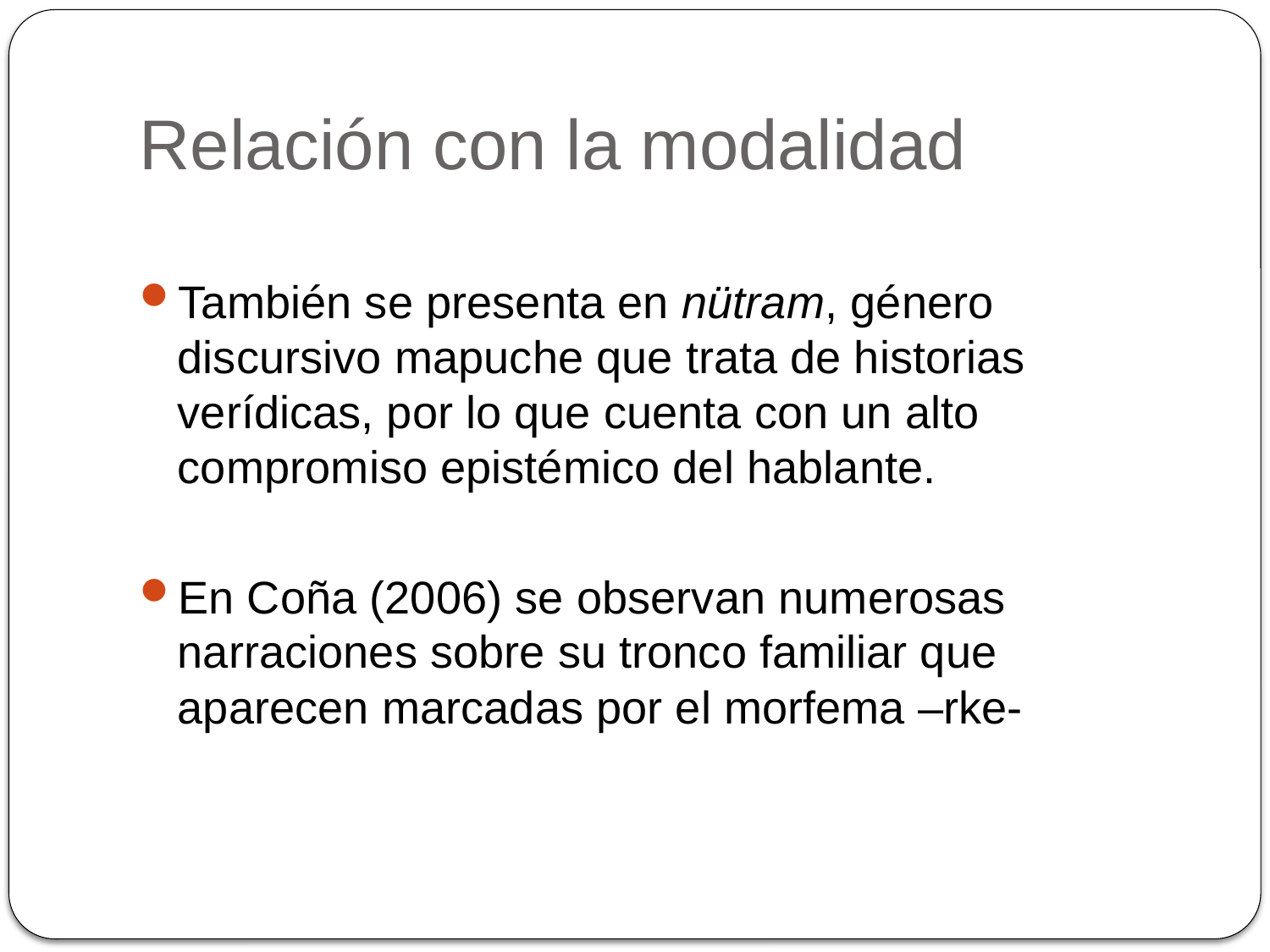

# Relación con la modalidad

También se presenta en nütram, género discursivo mapuche que trata de historias verídicas, por lo que cuenta con un alto compromiso epistémico del hablante.

En Coña (2006) se observan numerosas narraciones sobre su tronco familiar que aparecen marcadas por el morfema –rke-